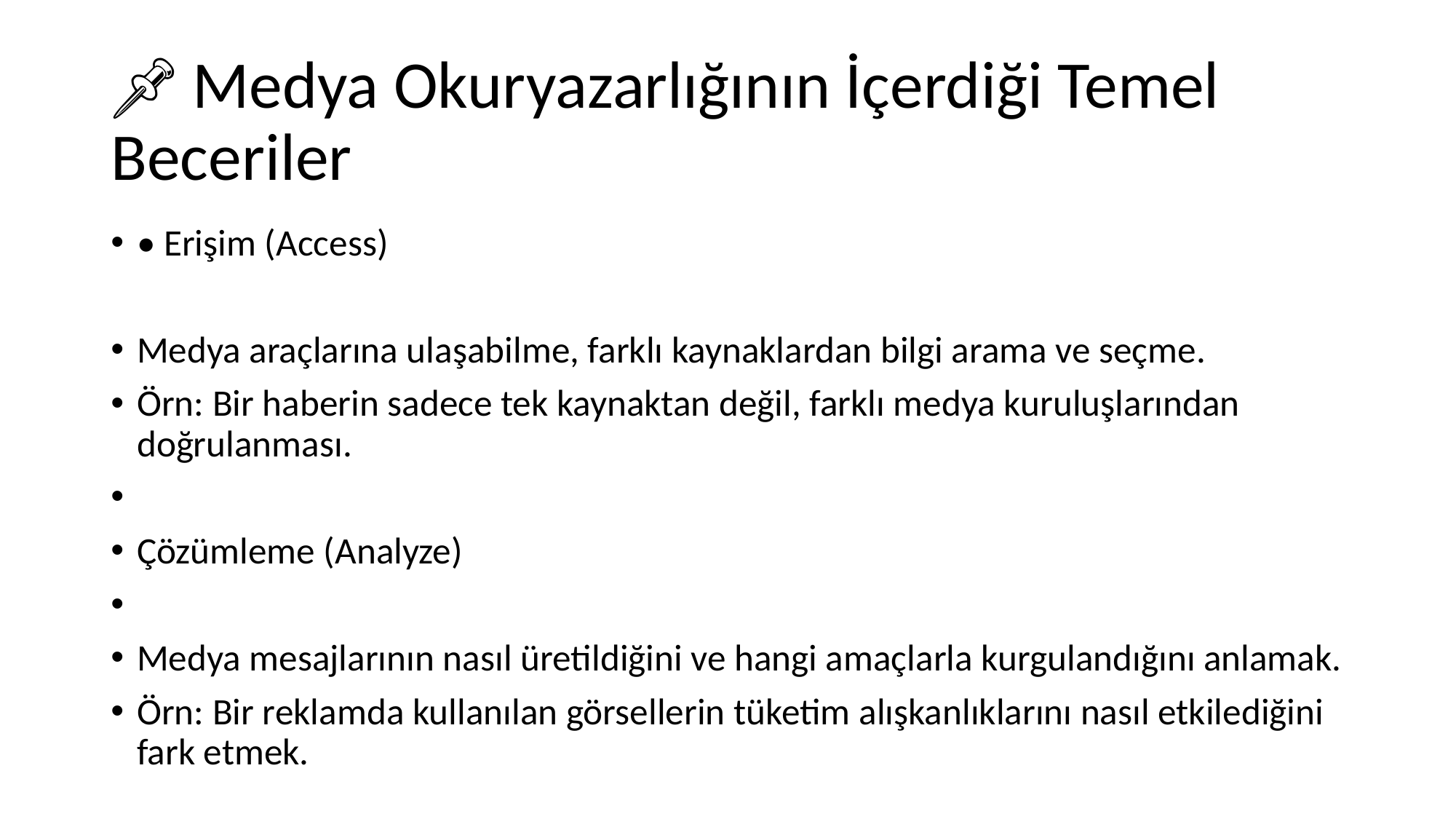

# 📌 Medya Okuryazarlığının İçerdiği Temel Beceriler
• Erişim (Access)

Medya araçlarına ulaşabilme, farklı kaynaklardan bilgi arama ve seçme.
Örn: Bir haberin sadece tek kaynaktan değil, farklı medya kuruluşlarından doğrulanması.

Çözümleme (Analyze)

Medya mesajlarının nasıl üretildiğini ve hangi amaçlarla kurgulandığını anlamak.
Örn: Bir reklamda kullanılan görsellerin tüketim alışkanlıklarını nasıl etkilediğini fark etmek.